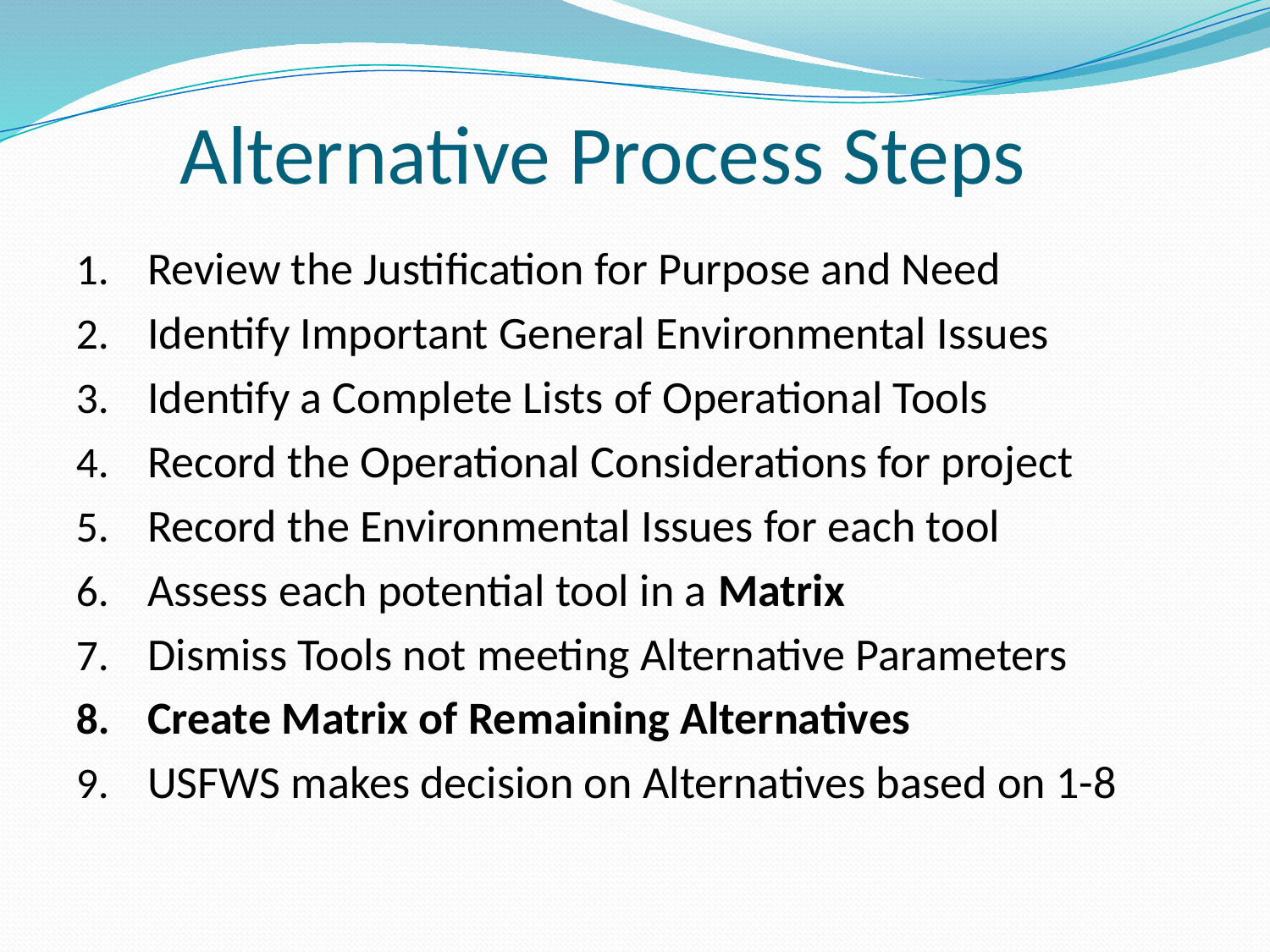

# Alternative Process Steps
Review the Justification for Purpose and Need
Identify Important General Environmental Issues
Identify a Complete Lists of Operational Tools
Record the Operational Considerations for project
Record the Environmental Issues for each tool
Assess each potential tool in a Matrix
Dismiss Tools not meeting Alternative Parameters
Create Matrix of Remaining Alternatives
USFWS makes decision on Alternatives based on 1-8